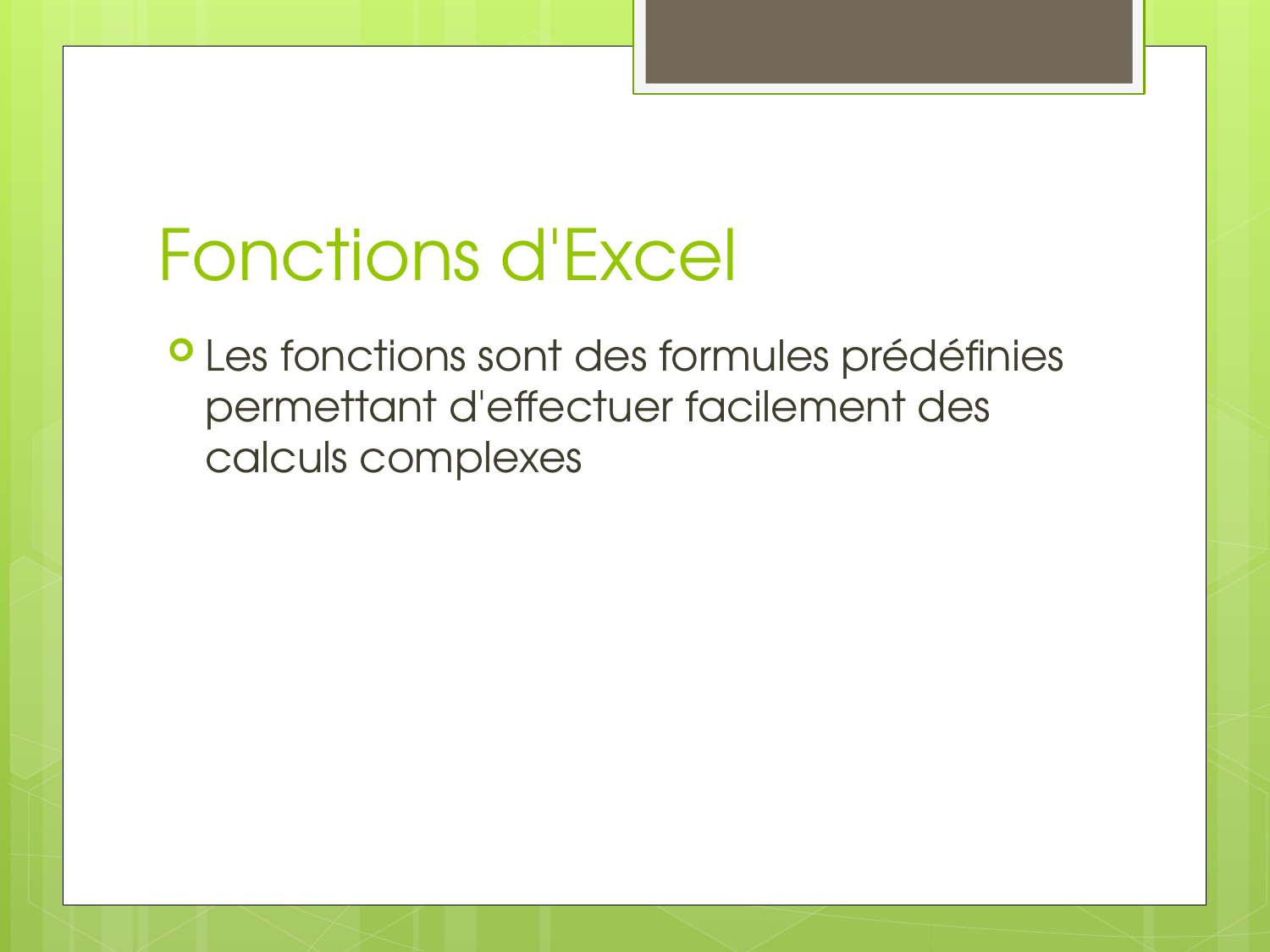

# Fonctions d'Excel
Les fonctions sont des formules prédéfinies permettant d'effectuer facilement des calculs complexes